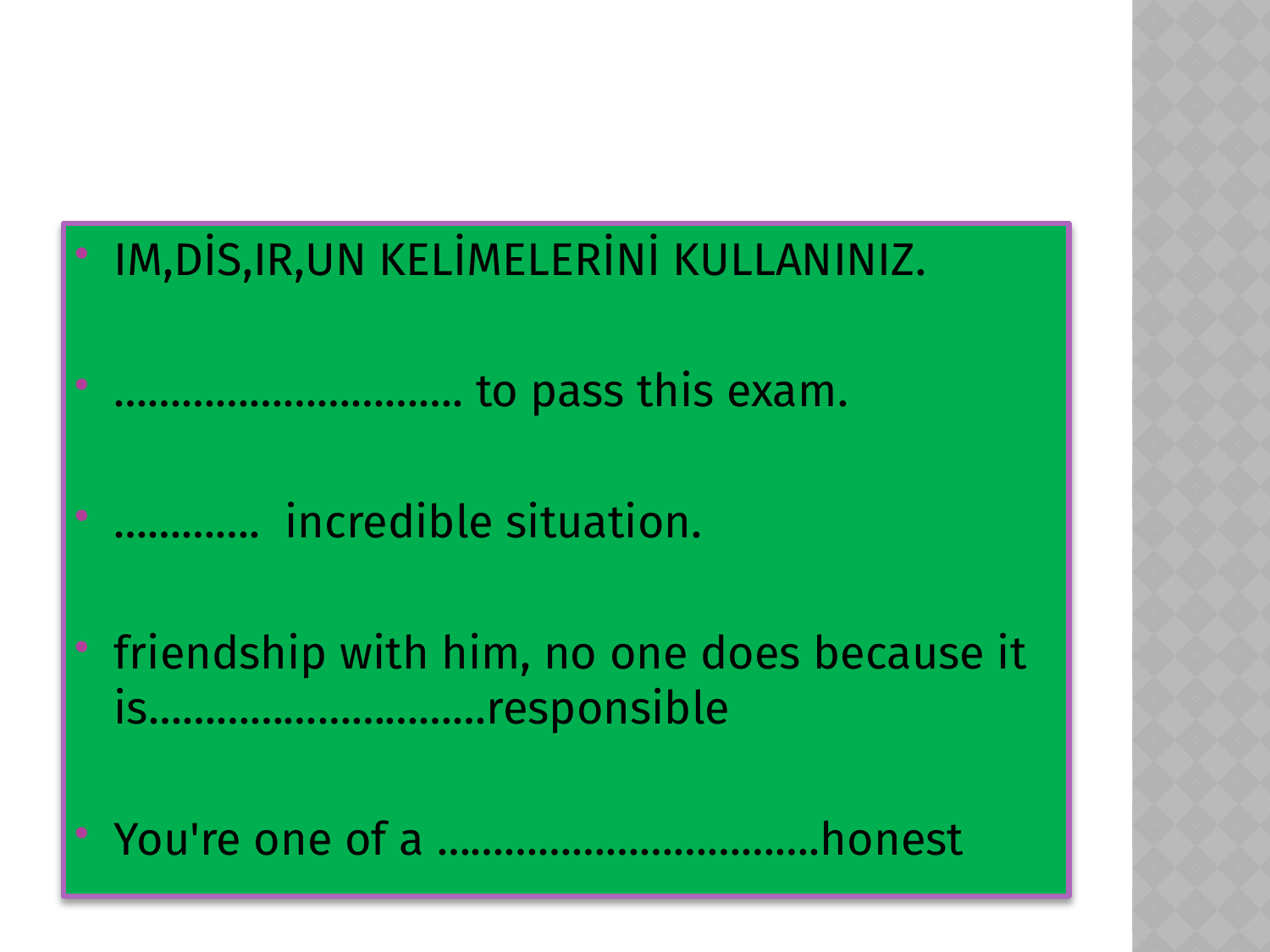

IM,DİS,IR,UN KELİMELERİNİ KULLANINIZ.

…………………………. to pass this exam.

………….  incredible situation.

friendship with him, no one does because it is…………………………responsible

You're one of a …………………………….honest